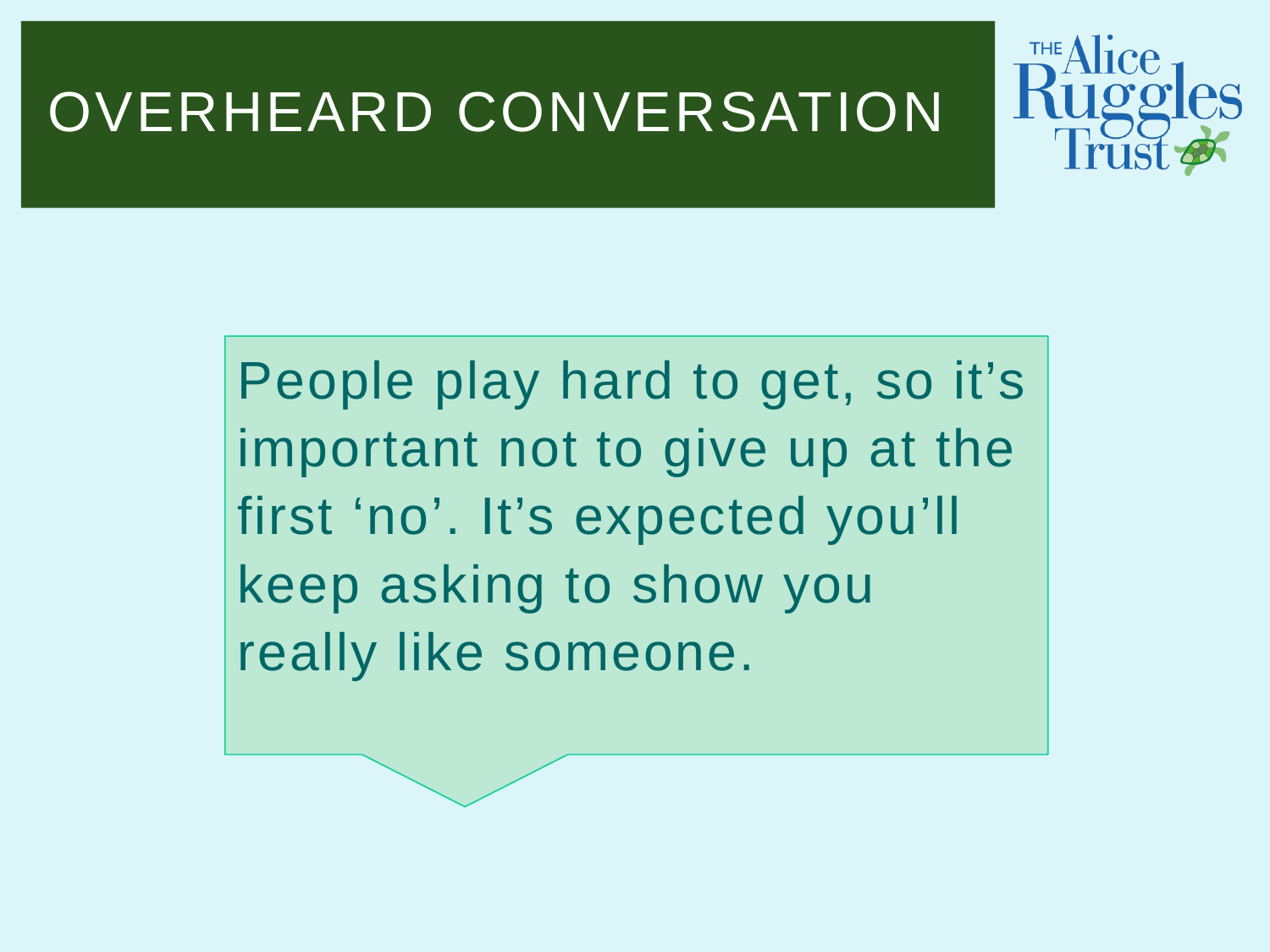

# Overheard conversation
People play hard to get, so it’s important not to give up at the first ‘no’. It’s expected you’ll keep asking to show you really like someone.